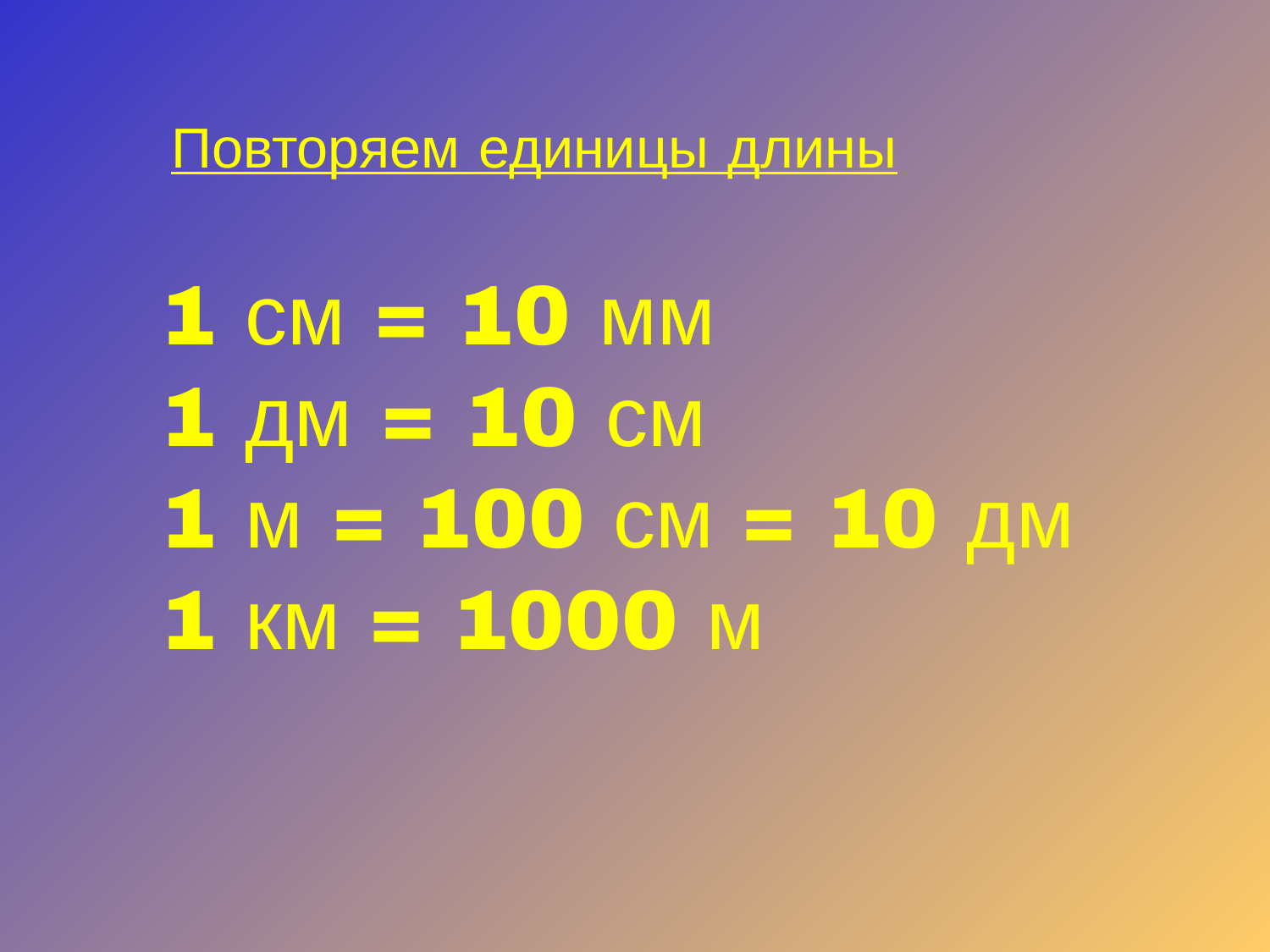

Повторяем единицы длины
1 см = 10 мм
1 дм = 10 см
1 м = 100 см = 10 дм
1 км = 1000 м